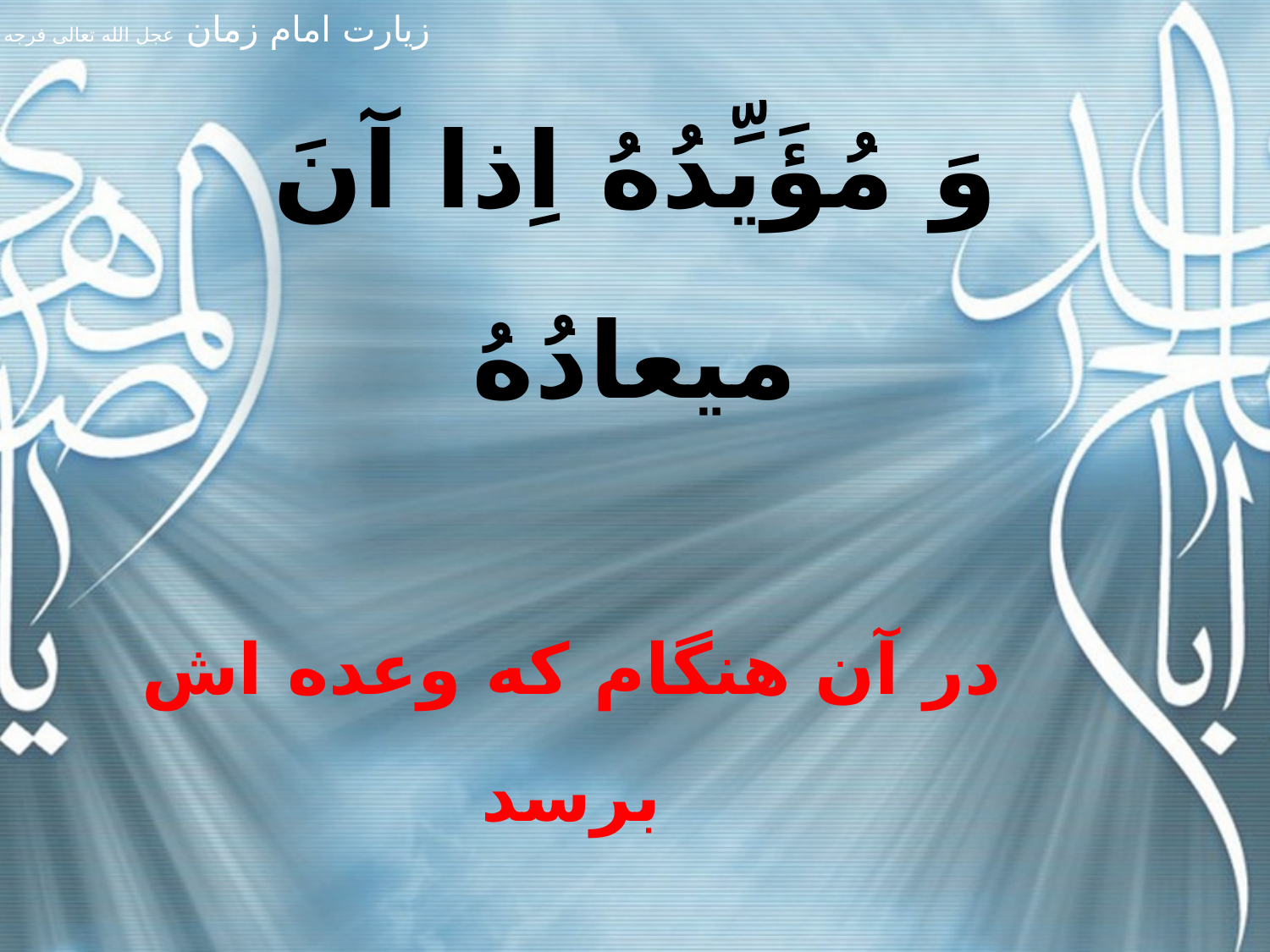

وَ مُؤَيِّدُهُ اِذا آنَ ميعادُهُ
در آن هنگام که وعده اش برسد